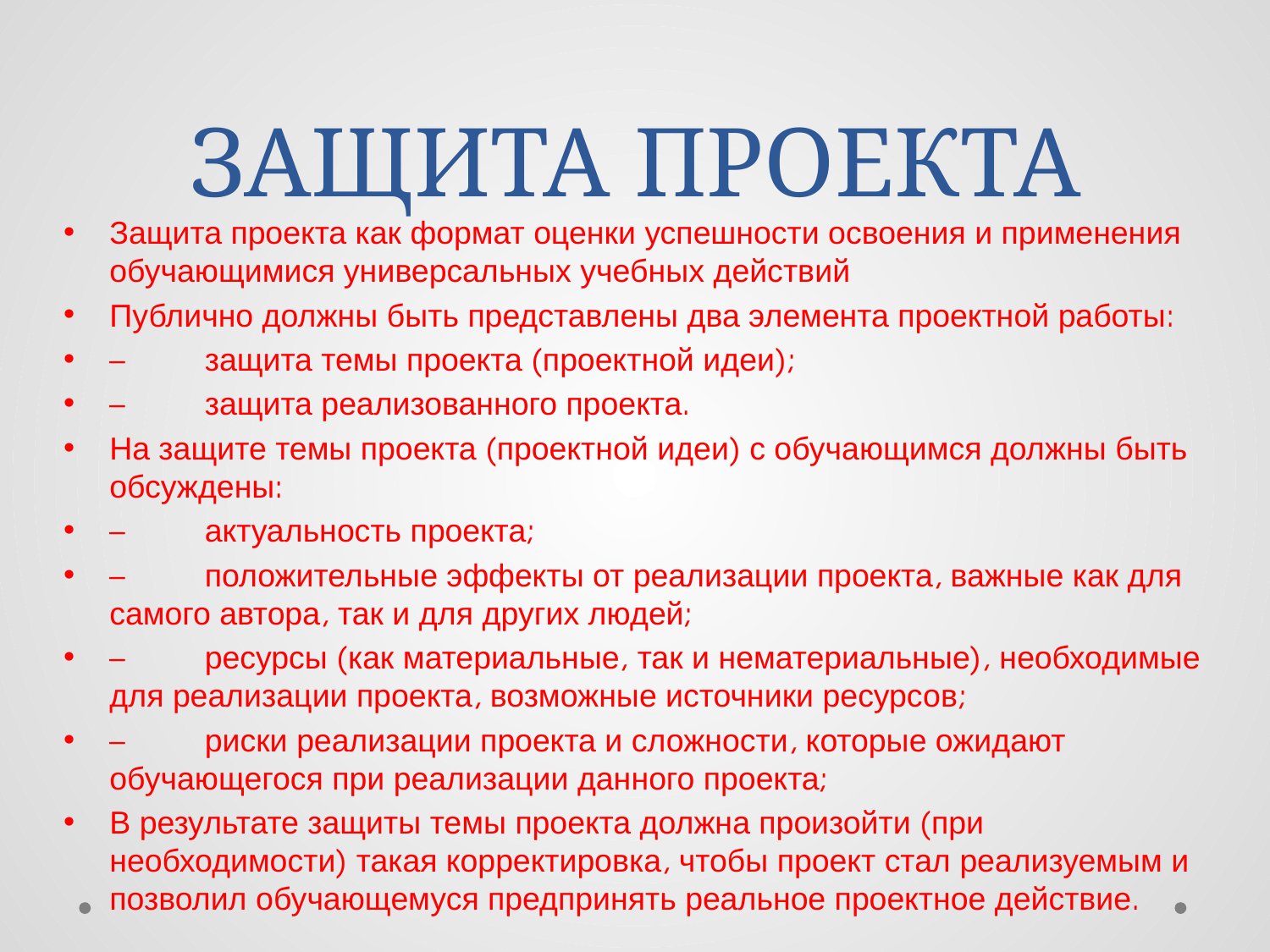

# ЗАЩИТА ПРОЕКТА
Защита проекта как формат оценки успешности освоения и применения обучающимися универсальных учебных действий
Публично должны быть представлены два элемента проектной работы:
–	защита темы проекта (проектной идеи);
–	защита реализованного проекта.
На защите темы проекта (проектной идеи) с обучающимся должны быть обсуждены:
–	актуальность проекта;
–	положительные эффекты от реализации проекта, важные как для самого автора, так и для других людей;
–	ресурсы (как материальные, так и нематериальные), необходимые для реализации проекта, возможные источники ресурсов;
–	риски реализации проекта и сложности, которые ожидают обучающегося при реализации данного проекта;
В результате защиты темы проекта должна произойти (при необходимости) такая корректировка, чтобы проект стал реализуемым и позволил обучающемуся предпринять реальное проектное действие.